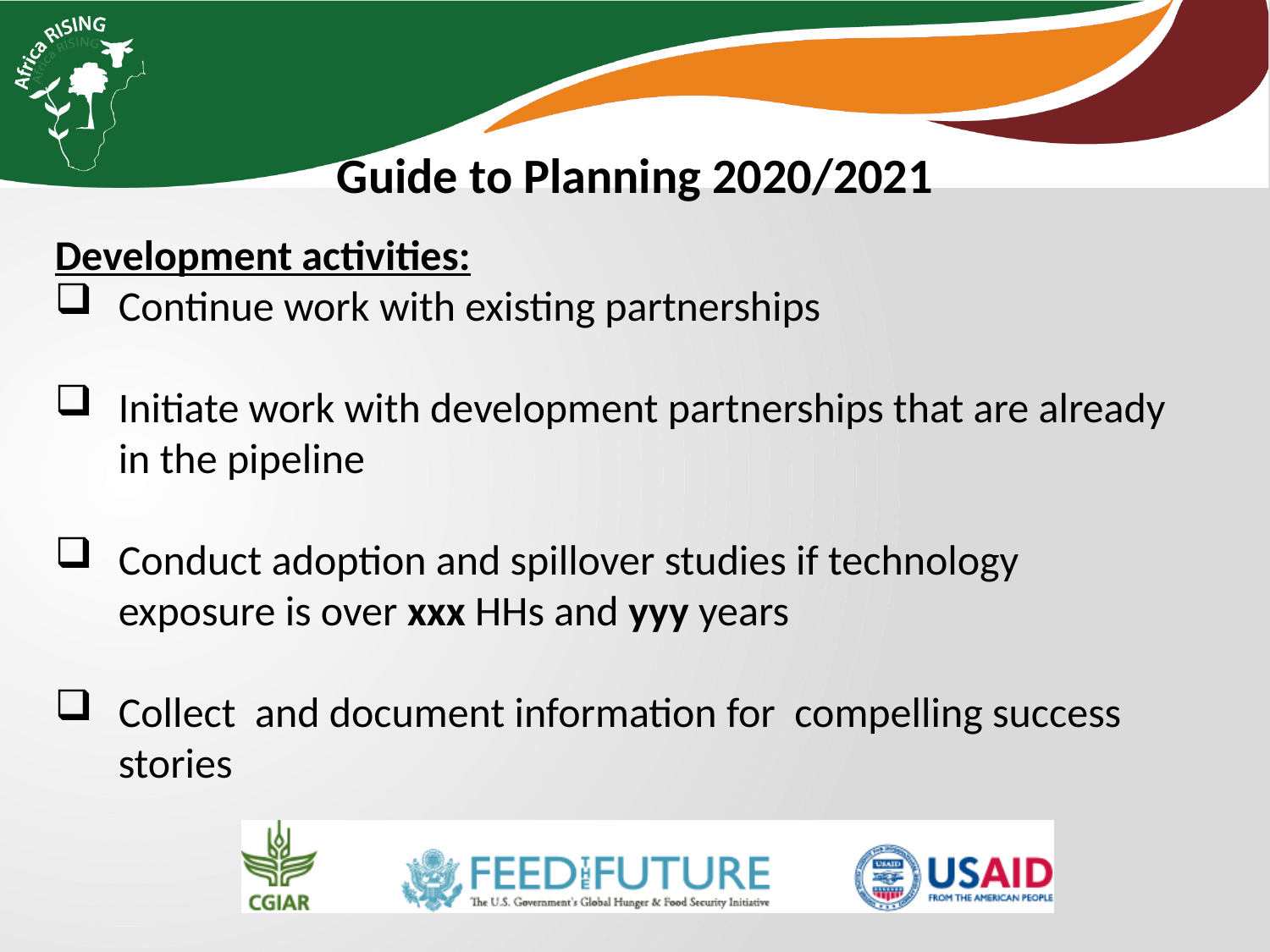

Guide to Planning 2020/2021
Development activities:
Continue work with existing partnerships

Initiate work with development partnerships that are already in the pipeline

Conduct adoption and spillover studies if technology exposure is over xxx HHs and yyy years

Collect  and document information for  compelling success stories